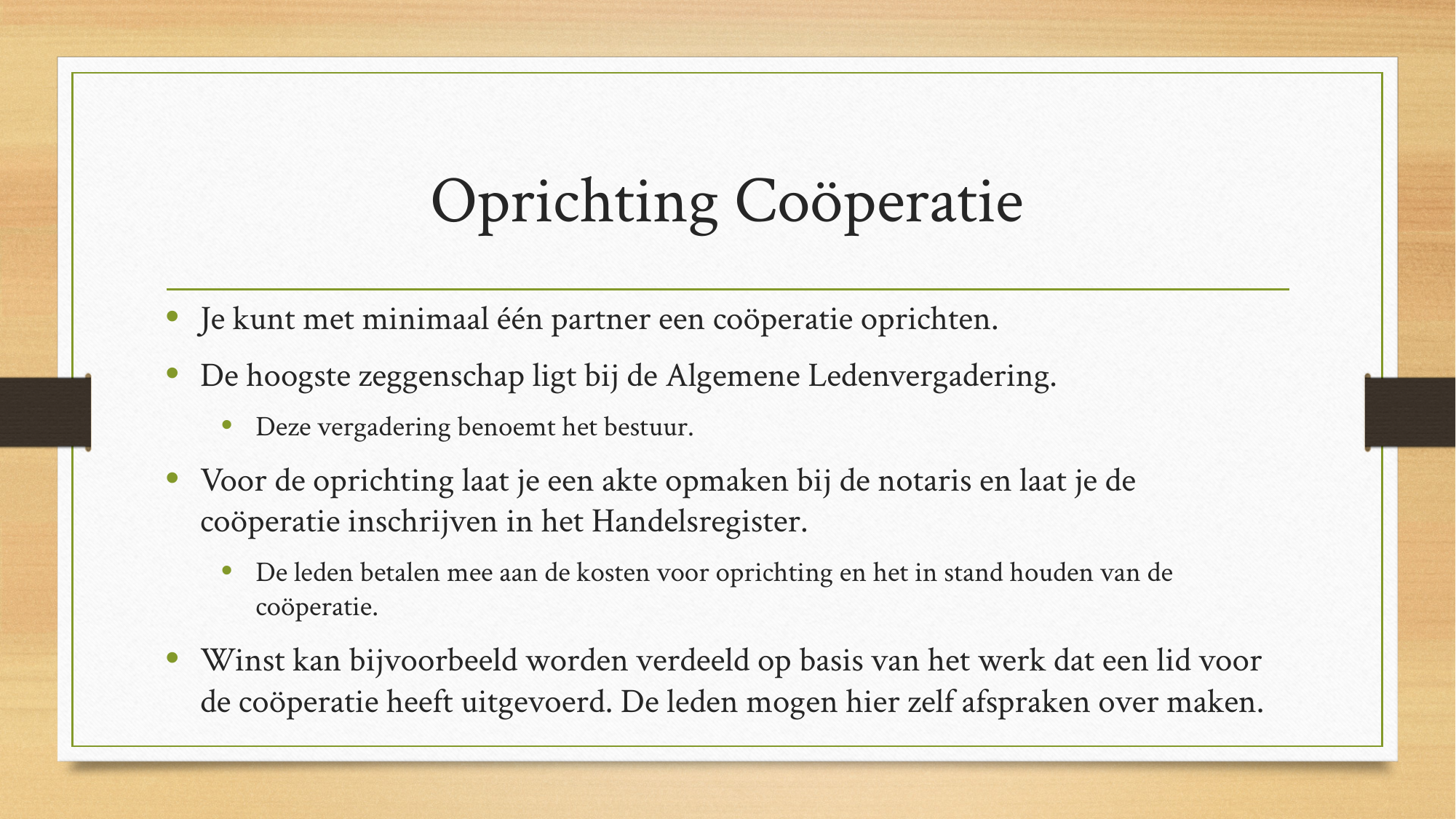

# Oprichting Coöperatie
Je kunt met minimaal één partner een coöperatie oprichten.
De hoogste zeggenschap ligt bij de Algemene Ledenvergadering.
Deze vergadering benoemt het bestuur.
Voor de oprichting laat je een akte opmaken bij de notaris en laat je de coöperatie inschrijven in het Handelsregister.
De leden betalen mee aan de kosten voor oprichting en het in stand houden van de coöperatie.
Winst kan bijvoorbeeld worden verdeeld op basis van het werk dat een lid voor de coöperatie heeft uitgevoerd. De leden mogen hier zelf afspraken over maken.